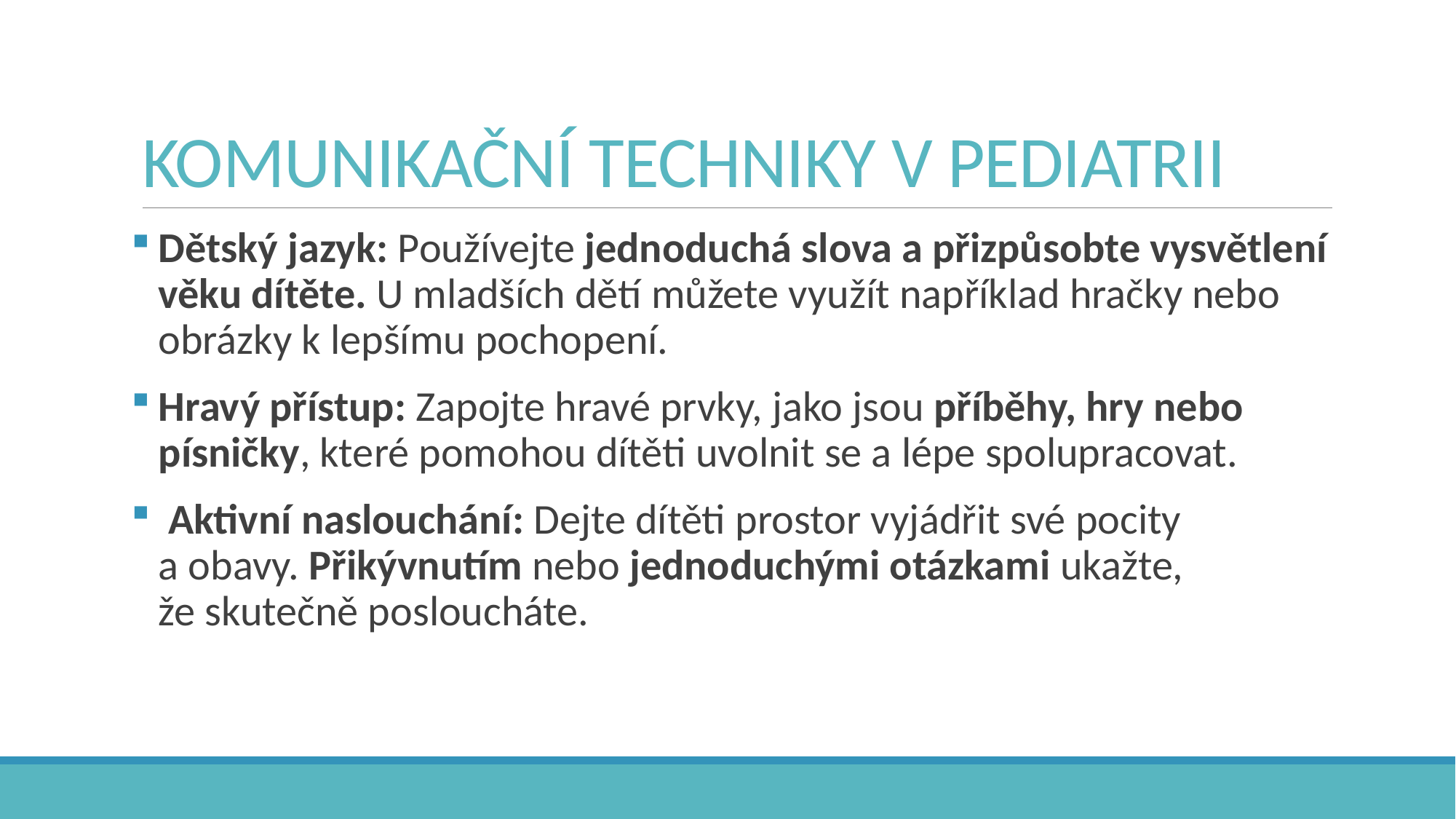

# KOMUNIKAČNÍ TECHNIKY V PEDIATRII
Dětský jazyk: Používejte jednoduchá slova a přizpůsobte vysvětlení věku dítěte. U mladších dětí můžete využít například hračky nebo obrázky k lepšímu pochopení.
Hravý přístup: Zapojte hravé prvky, jako jsou příběhy, hry nebo písničky, které pomohou dítěti uvolnit se a lépe spolupracovat.
 Aktivní naslouchání: Dejte dítěti prostor vyjádřit své pocity
a obavy. Přikývnutím nebo jednoduchými otázkami ukažte,
že skutečně posloucháte.